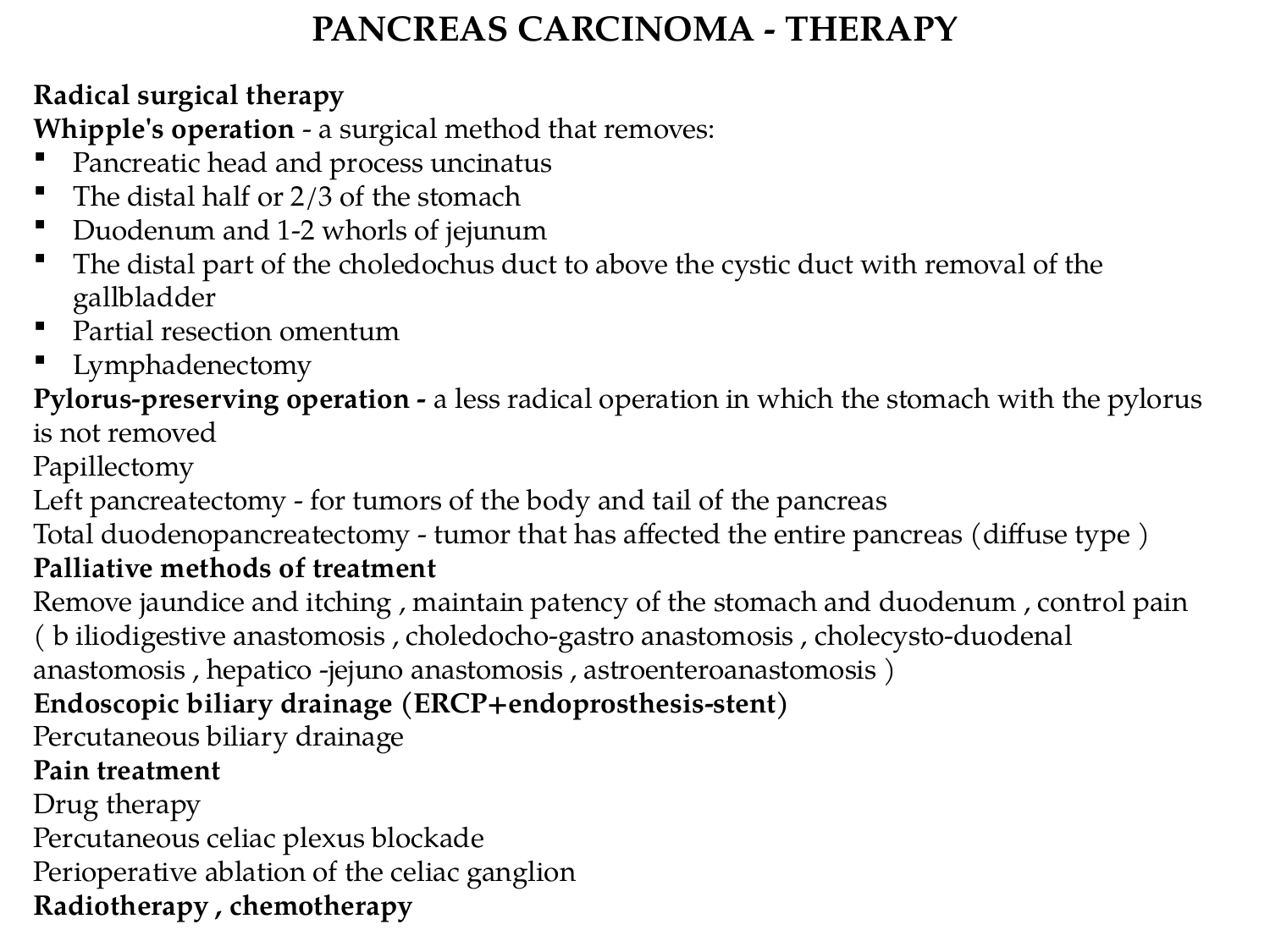

PANCREAS CARCINOMA - THERAPY
Radical surgical therapy
Whipple's operation - a surgical method that removes:
Pancreatic head and process uncinatus
The distal half or 2/3 of the stomach
Duodenum and 1-2 whorls of jejunum
The distal part of the choledochus duct to above the cystic duct with removal of the gallbladder
Partial resection omentum
Lymphadenectomy
Pylorus-preserving operation - a less radical operation in which the stomach with the pylorus is not removed
Papillectomy
Left pancreatectomy - for tumors of the body and tail of the pancreas
Total duodenopancreatectomy - tumor that has affected the entire pancreas (diffuse type )
Palliative methods of treatment
Remove jaundice and itching , maintain patency of the stomach and duodenum , control pain ( b iliodigestive anastomosis , choledocho-gastro anastomosis , cholecysto-duodenal anastomosis , hepatico -jejuno anastomosis , astroenteroanastomosis )
Endoscopic biliary drainage (ERCP+endoprosthesis-stent)
Percutaneous biliary drainage
Pain treatment
Drug therapy
Percutaneous celiac plexus blockade
Perioperative ablation of the celiac ganglion
Radiotherapy , chemotherapy